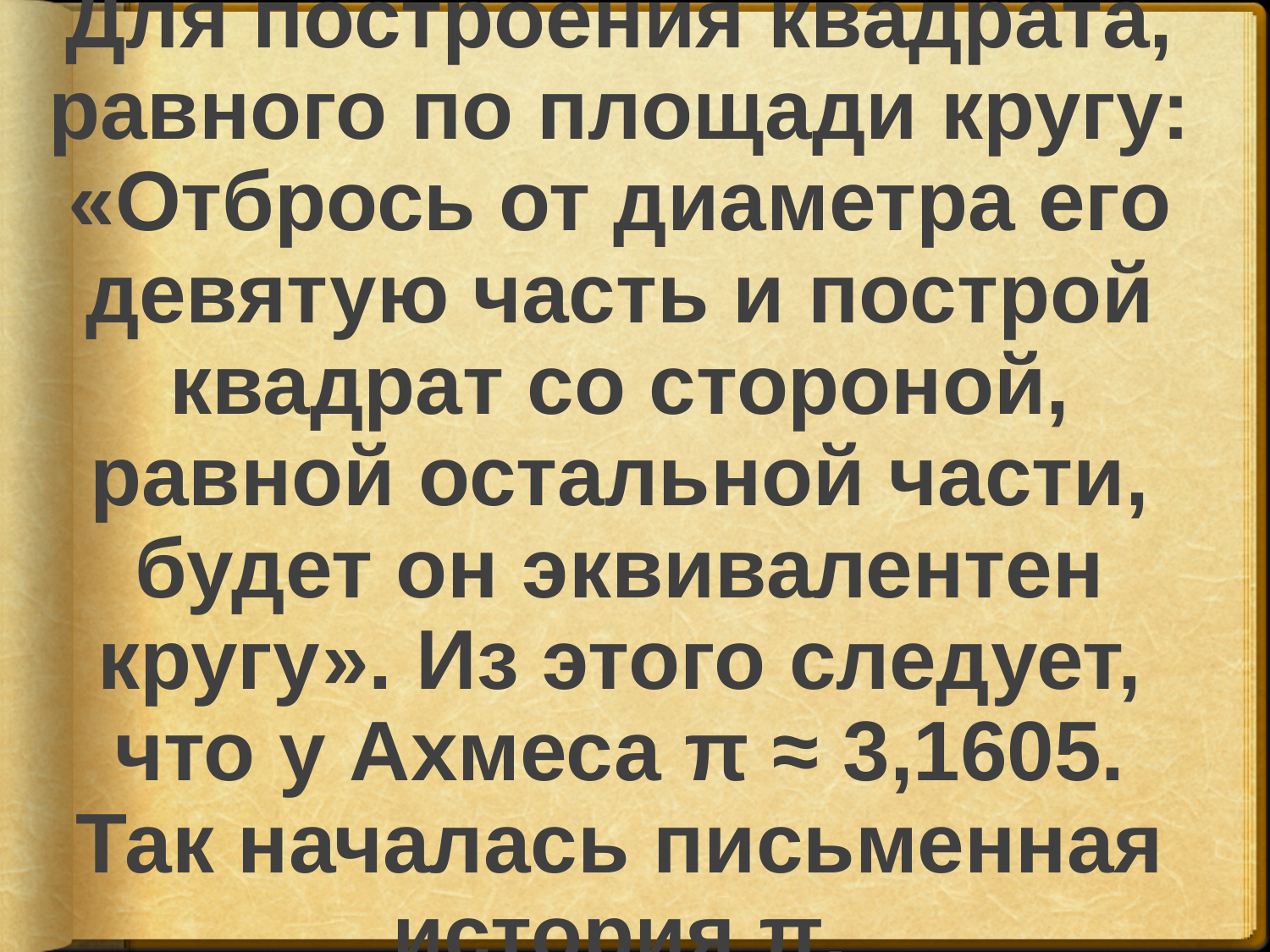

# Для построения квадрата, равного по площади кругу: «Отбрось от диаметра его девятую часть и построй квадрат со стороной, равной остальной части, будет он эквивалентен кругу». Из этого следует, что у Ахмеса π ≈ 3,1605. Так началась письменная история π.